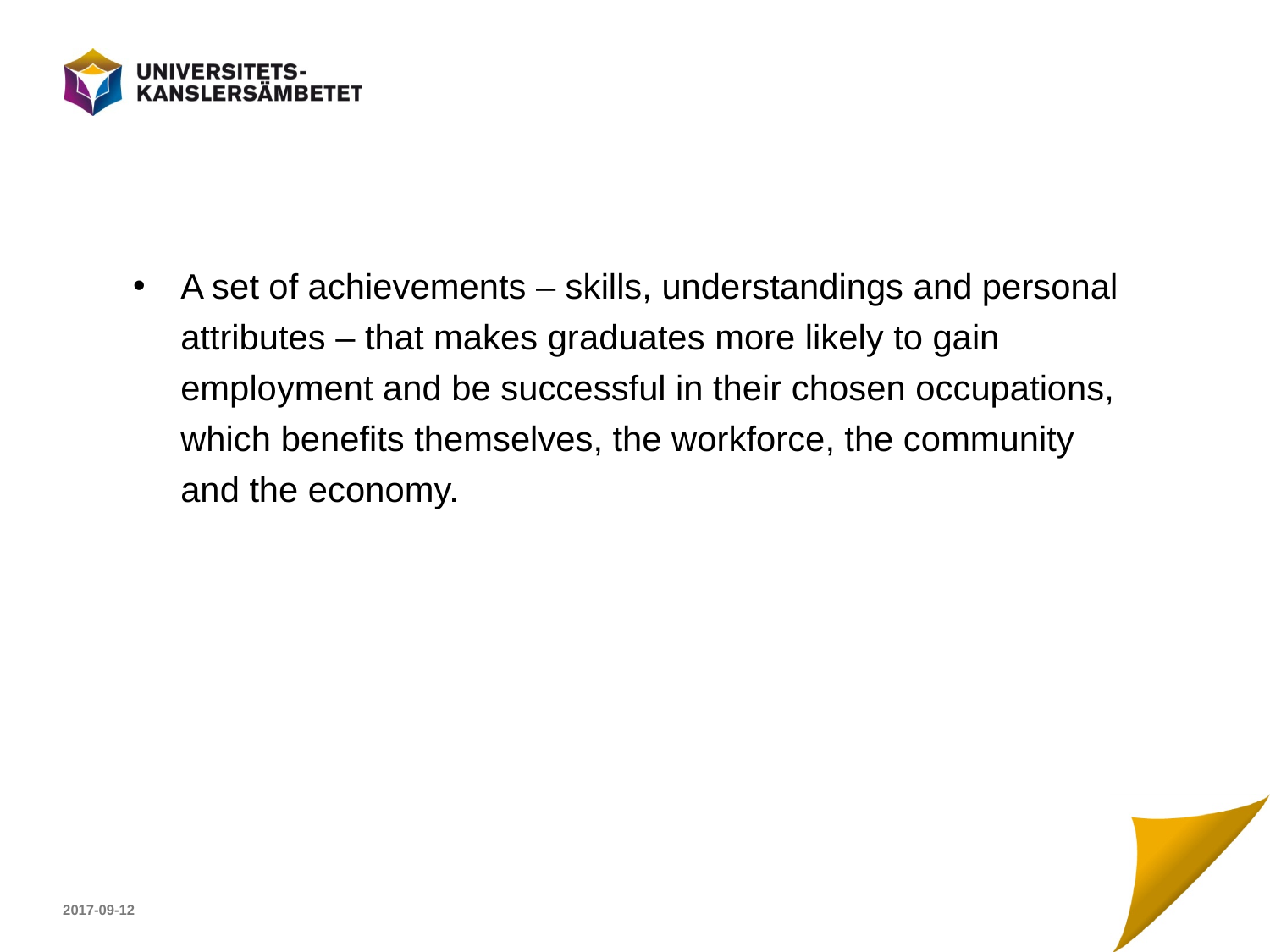

#
A set of achievements – skills, understandings and personal attributes – that makes graduates more likely to gain employment and be successful in their chosen occupations, which benefits themselves, the workforce, the community and the economy.

2017-09-12